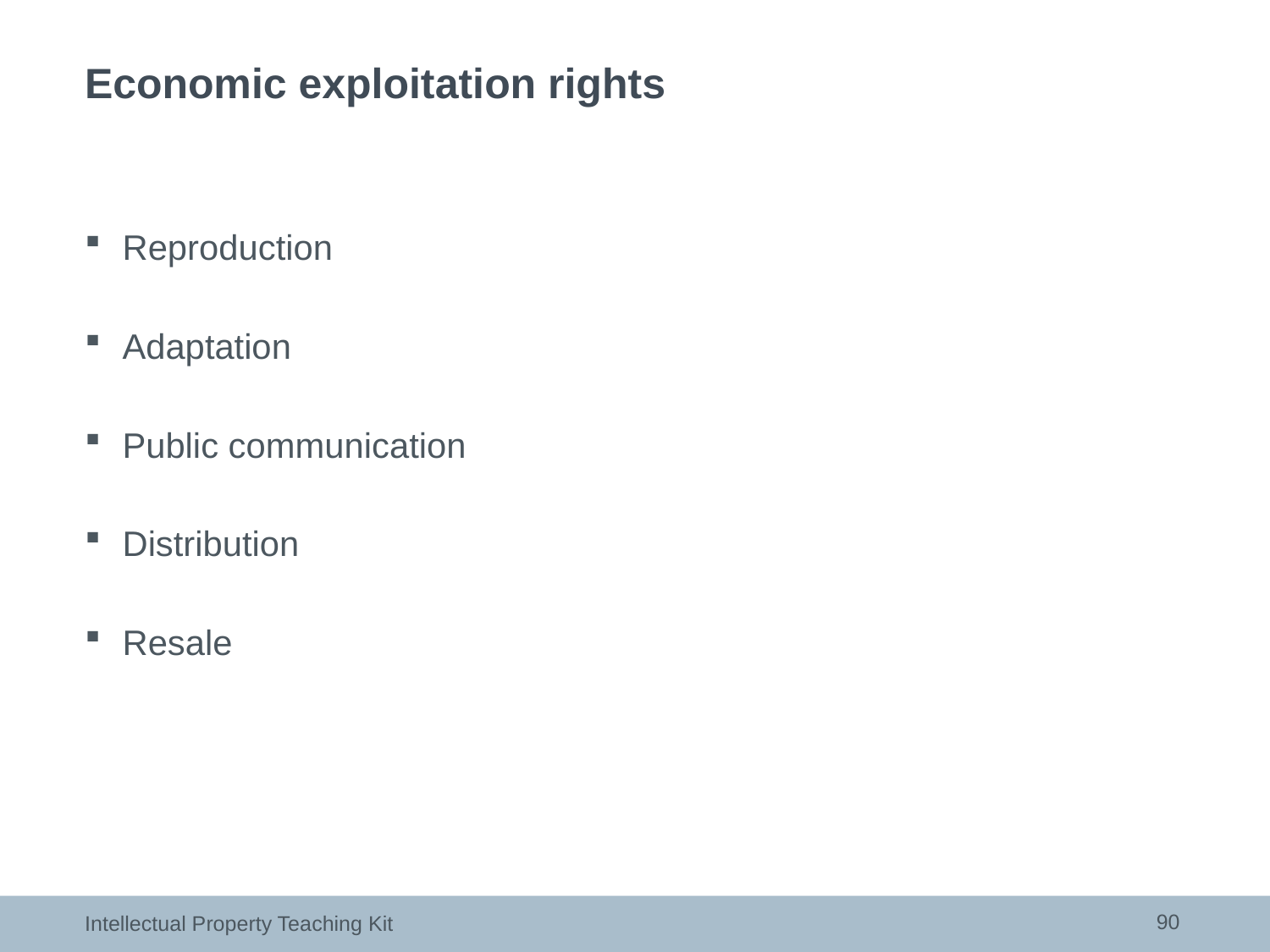

# Economic exploitation rights
Reproduction

Adaptation

Public communication

Distribution

Resale
90
Intellectual Property Teaching Kit